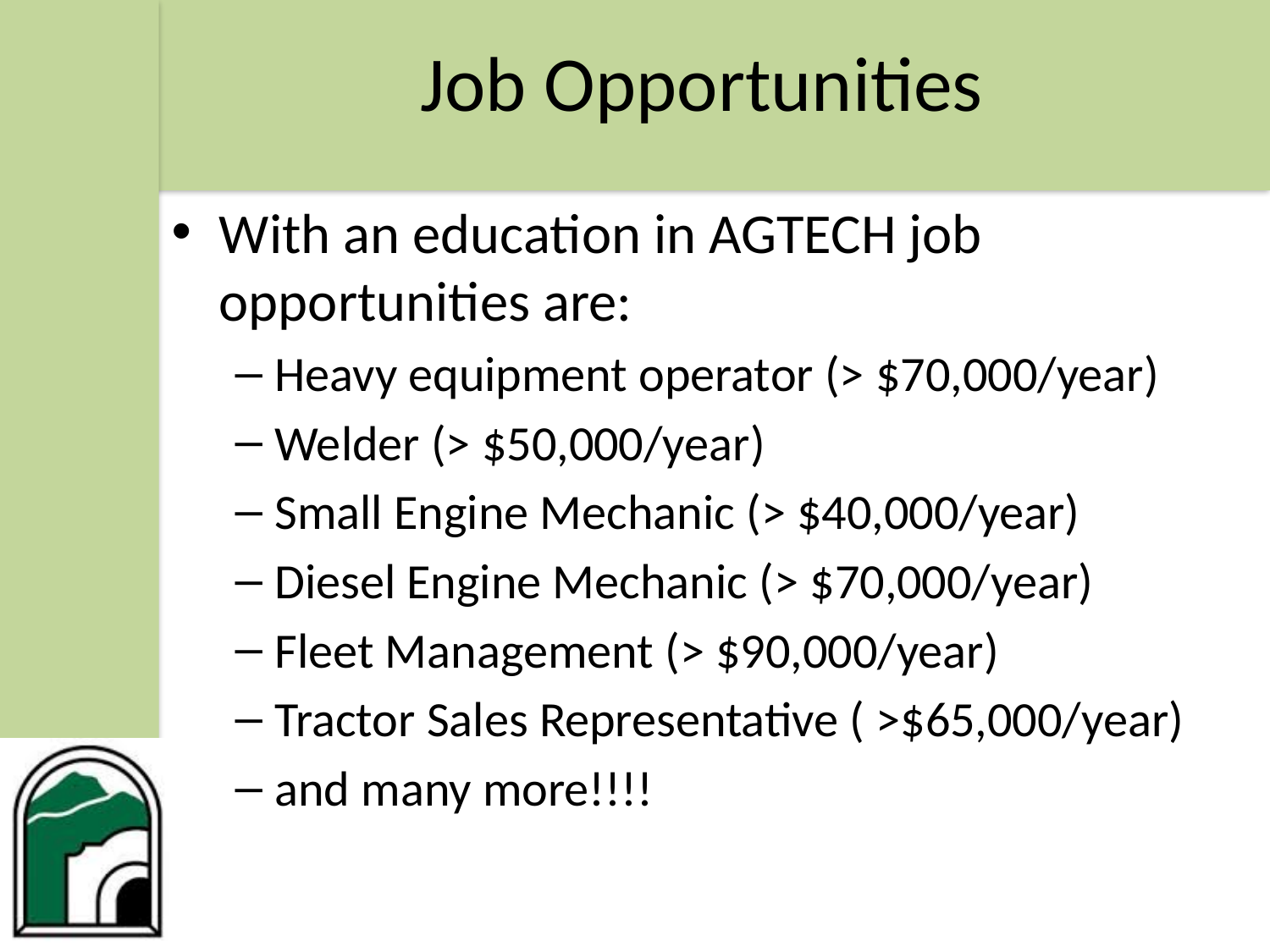

# Job Opportunities
With an education in AGTECH job opportunities are:
Heavy equipment operator (> $70,000/year)
Welder (> $50,000/year)
Small Engine Mechanic (> $40,000/year)
Diesel Engine Mechanic (> $70,000/year)
Fleet Management (> $90,000/year)
Tractor Sales Representative ( >$65,000/year)
and many more!!!!